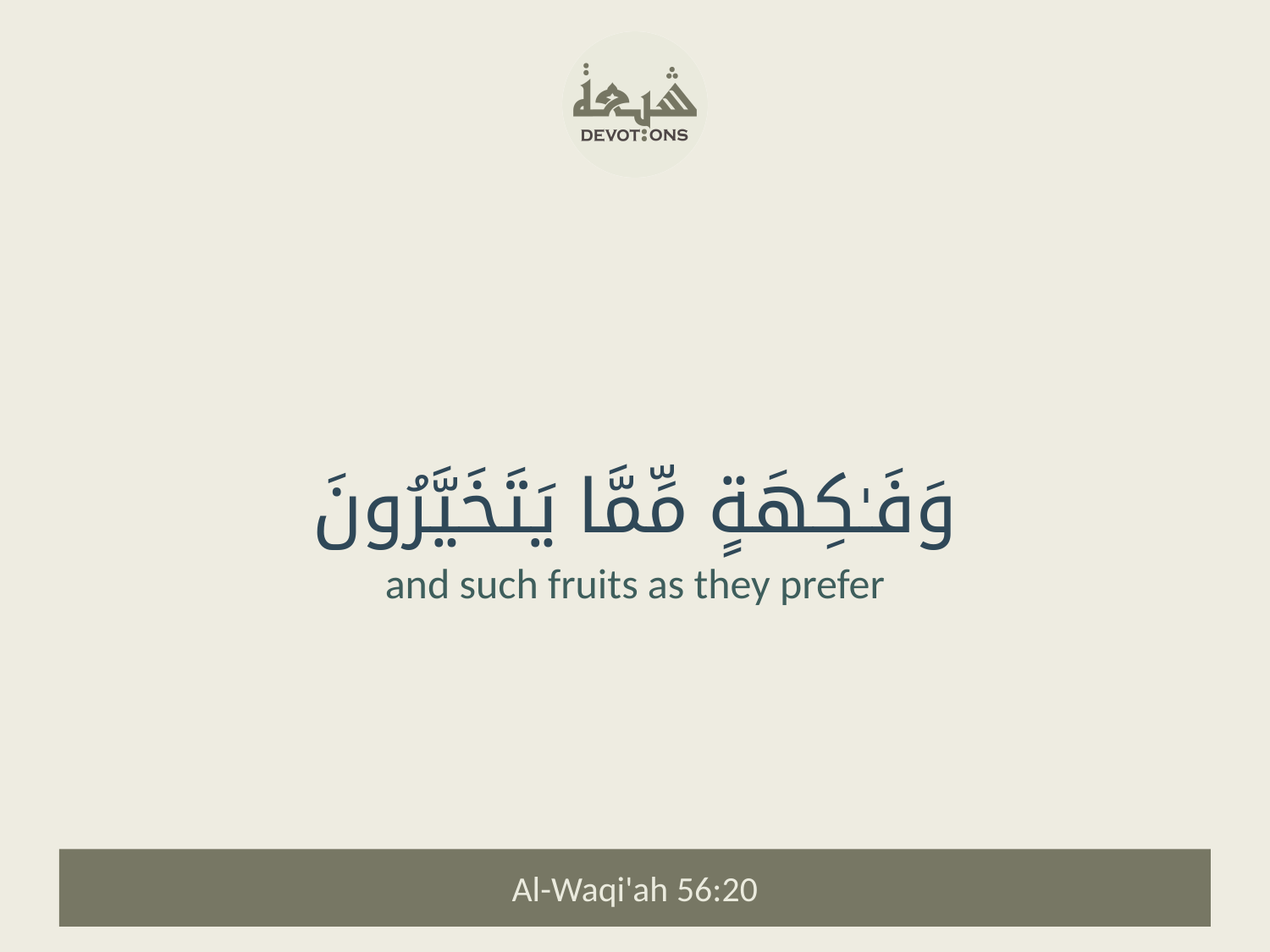

وَفَـٰكِهَةٍ مِّمَّا يَتَخَيَّرُونَ
and such fruits as they prefer
Al-Waqi'ah 56:20